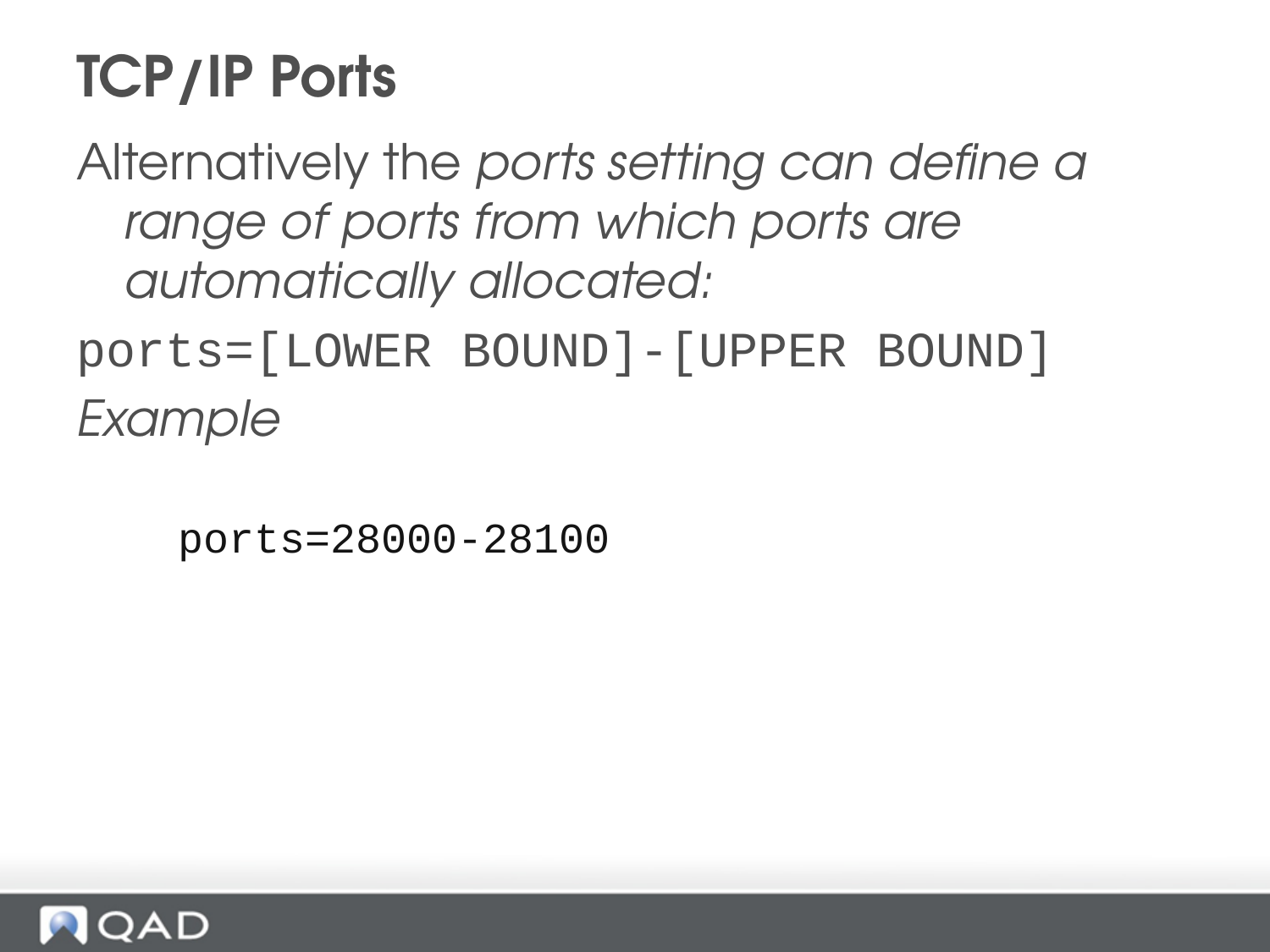

# TCP/IP Ports
Alternatively the ports setting can define a range of ports from which ports are automatically allocated:
ports=[LOWER BOUND]-[UPPER BOUND]
Example

ports=28000-28100